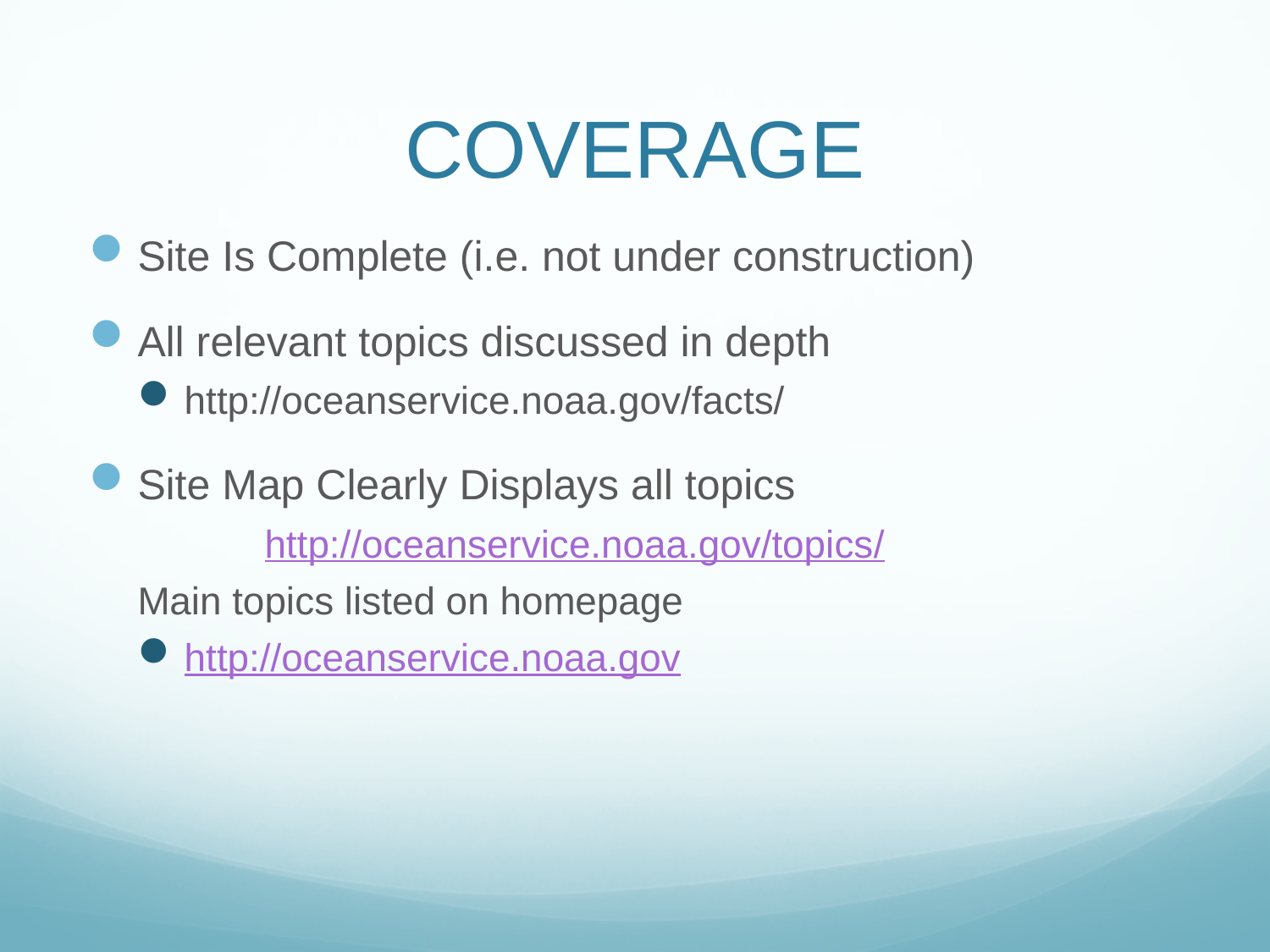

# COVERAGE
Site Is Complete (i.e. not under construction)
All relevant topics discussed in depth
http://oceanservice.noaa.gov/facts/
Site Map Clearly Displays all topics
	http://oceanservice.noaa.gov/topics/
Main topics listed on homepage
http://oceanservice.noaa.gov